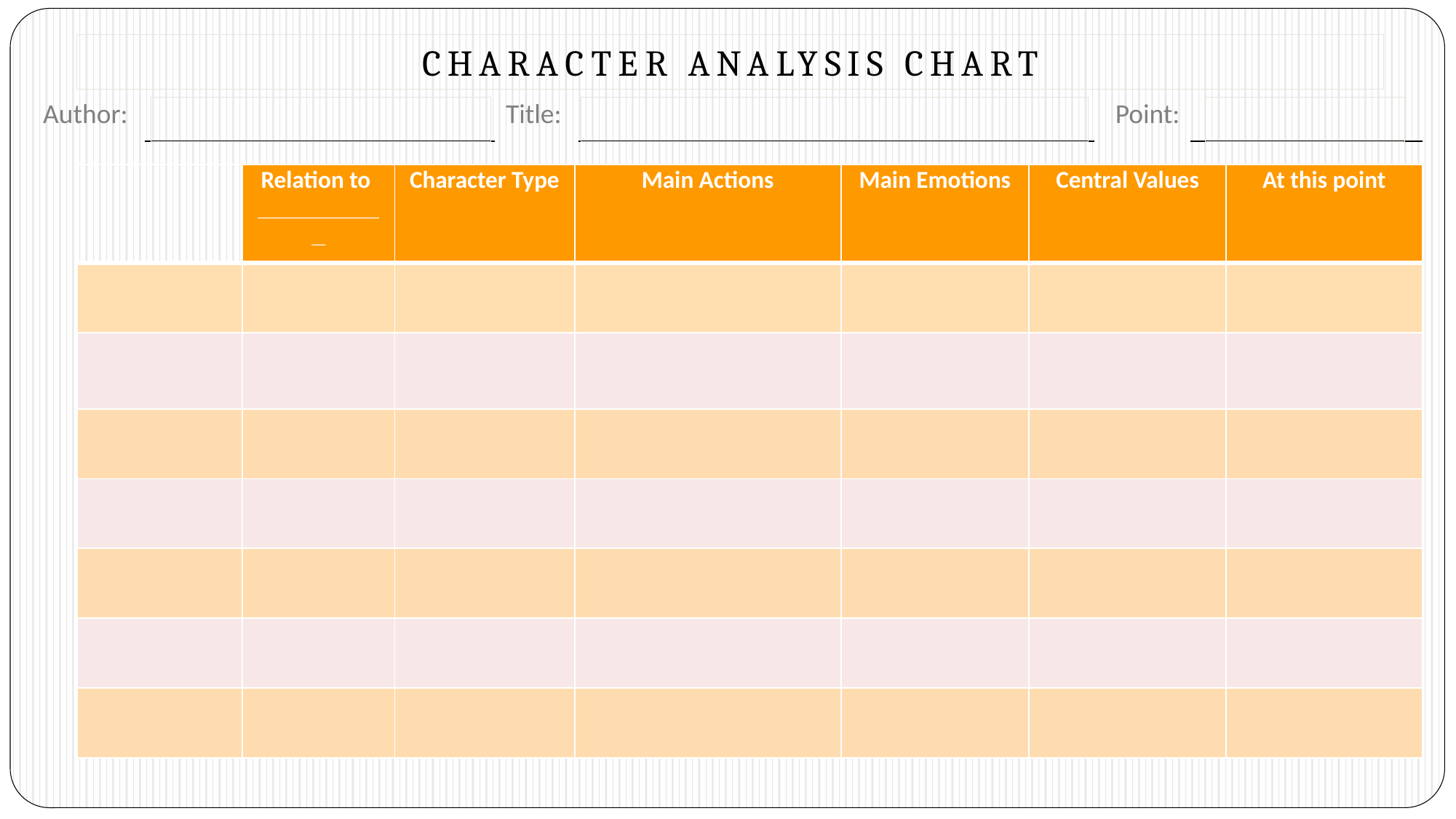

Character Analysis Chart
| Author: |  | Title: |  | Point: |  |
| --- | --- | --- | --- | --- | --- |

|  | Relation to \_\_\_\_\_\_\_\_\_\_ | Character Type | Main Actions | Main Emotions | Central Values | At this point |
| --- | --- | --- | --- | --- | --- | --- |
|  |  |  |  |  |  |  |
|  |  |  |  |  |  | unchanged by Milkman’s story of his journey & discoveries |
|  |  |  |  |  |  |  |
|  |  |  |  |  |  |  |
|  |  |  |  |  |  |  |
|  |  |  |  |  |  |  |
|  |  |  |  |  |  |  |